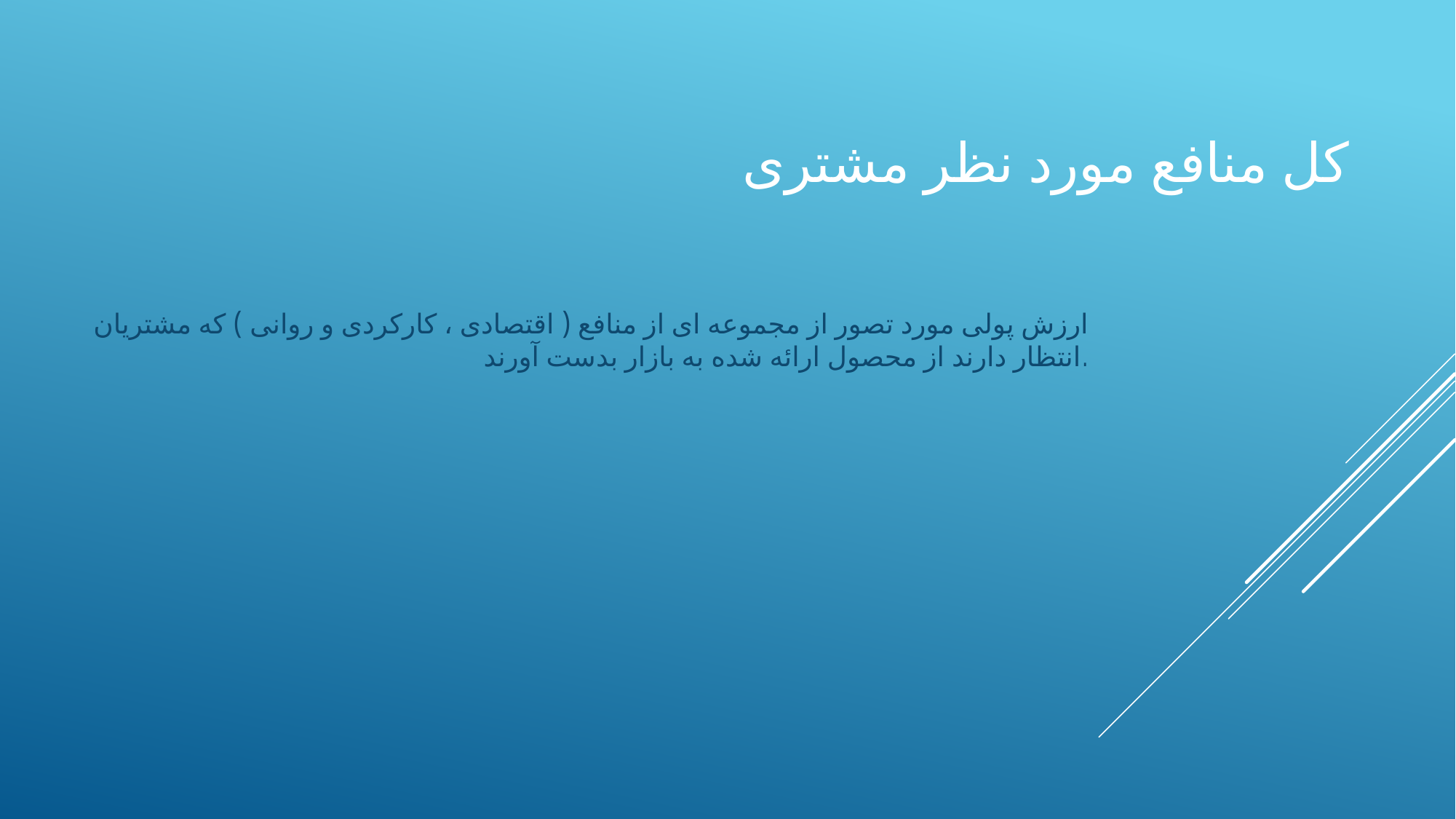

# کل منافع مورد نظر مشتری
ارزش پولی مورد تصور از مجموعه ای از منافع ( اقتصادی ، کارکردی و روانی ) که مشتریان انتظار دارند از محصول ارائه شده به بازار بدست آورند.